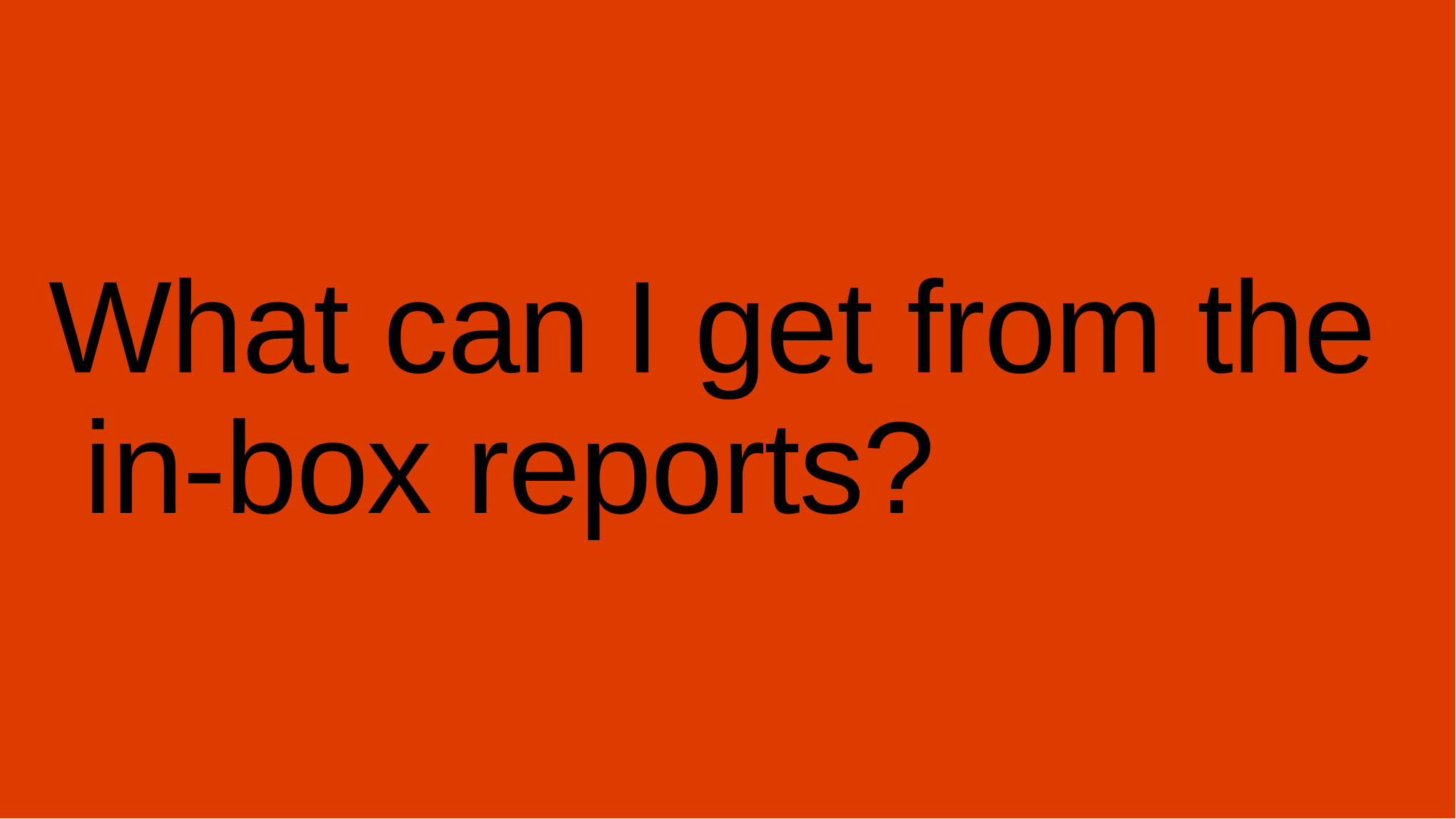

# What can I get from the  in-box reports?